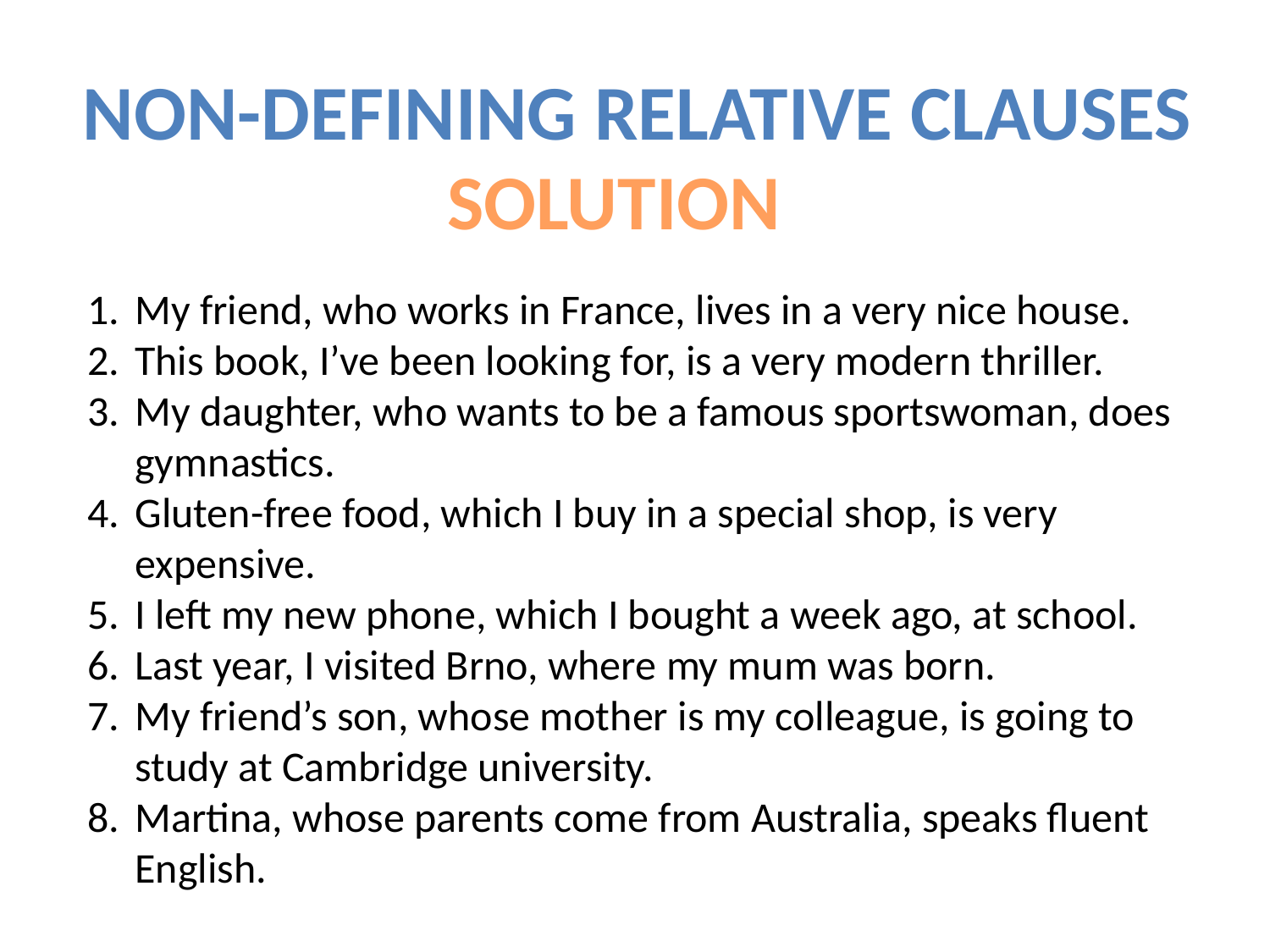

non-Defining relative clauses
SOLUTION
My friend, who works in France, lives in a very nice house.
This book, I’ve been looking for, is a very modern thriller.
My daughter, who wants to be a famous sportswoman, does gymnastics.
Gluten-free food, which I buy in a special shop, is very expensive.
I left my new phone, which I bought a week ago, at school.
Last year, I visited Brno, where my mum was born.
My friend’s son, whose mother is my colleague, is going to study at Cambridge university.
Martina, whose parents come from Australia, speaks fluent English.